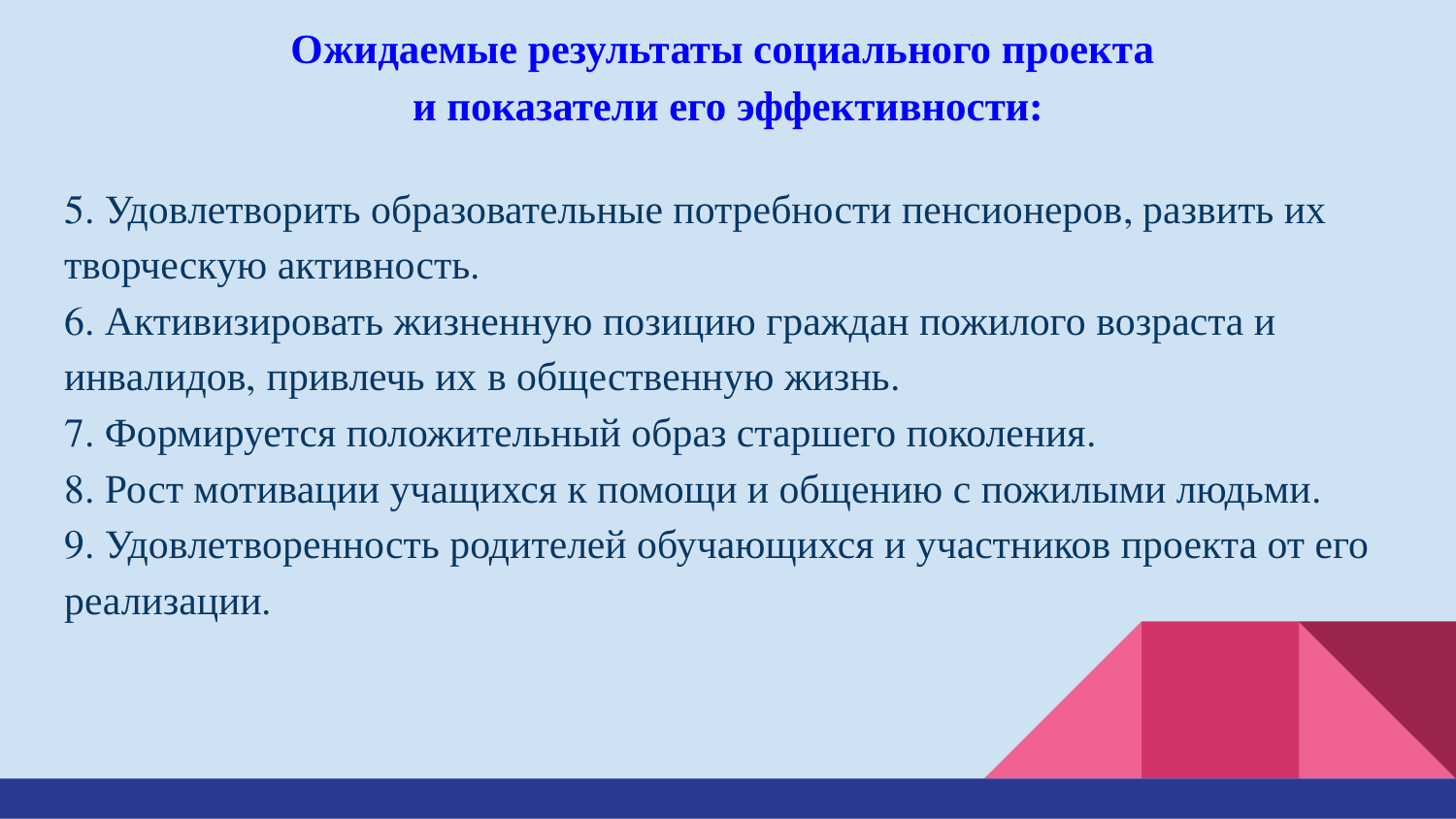

# Ожидаемые результаты социального проекта
и показатели его эффективности:
5. Удовлетворить образовательные потребности пенсионеров, развить их творческую активность.
6. Активизировать жизненную позицию граждан пожилого возраста и инвалидов, привлечь их в общественную жизнь.
7. Формируется положительный образ старшего поколения.
8. Рост мотивации учащихся к помощи и общению с пожилыми людьми.
9. Удовлетворенность родителей обучающихся и участников проекта от его реализации.